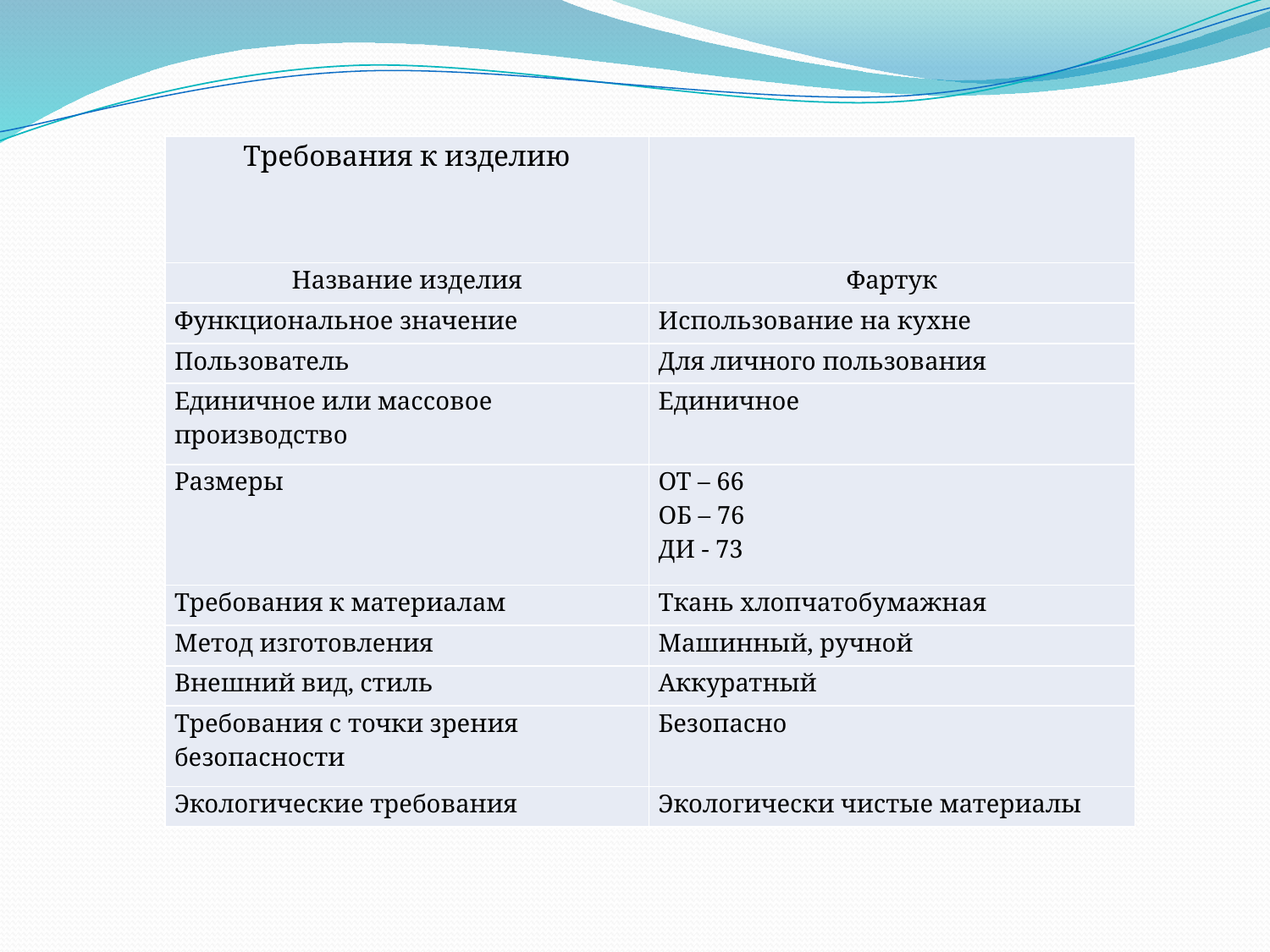

| Требования к изделию |  |
| --- | --- |
| Название изделия | Фартук |
| Функциональное значение | Использование на кухне |
| Пользователь | Для личного пользования |
| Единичное или массовое производство | Единичное |
| Размеры | ОТ – 66 ОБ – 76 ДИ - 73 |
| Требования к материалам | Ткань хлопчатобумажная |
| Метод изготовления | Машинный, ручной |
| Внешний вид, стиль | Аккуратный |
| Требования с точки зрения безопасности | Безопасно |
| Экологические требования | Экологически чистые материалы |